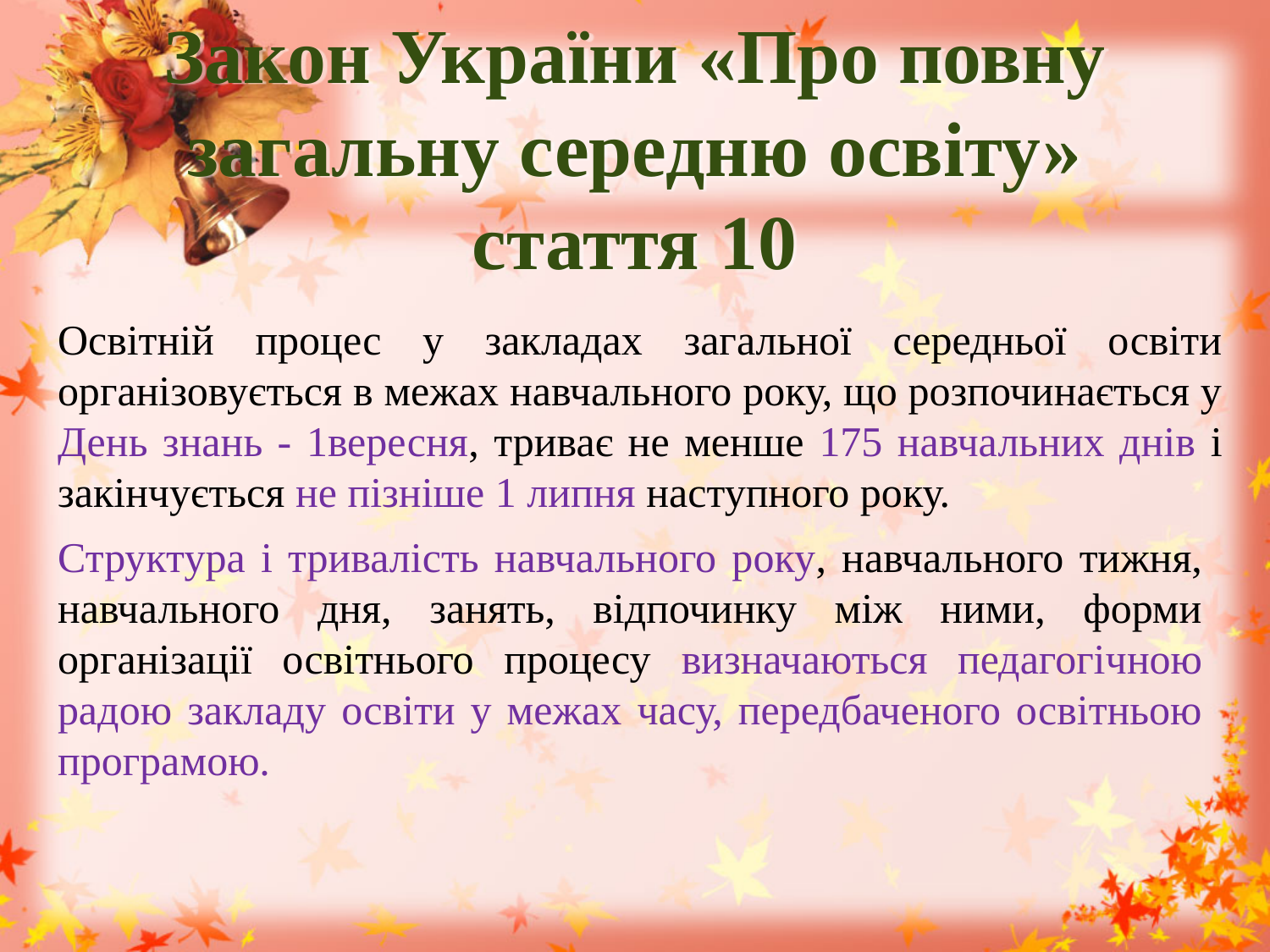

# Закон України «Про повну загальну середню освіту» стаття 10
Освітній процес у закладах загальної середньої освіти організовується в межах навчального року, що розпочинається у День знань - 1вересня, триває не менше 175 навчальних днів і закінчується не пізніше 1 липня наступного року.
Структура і тривалість навчального року, навчального тижня, навчального дня, занять, відпочинку між ними, форми організації освітнього процесу визначаються педагогічною радою закладу освіти у межах часу, передбаченого освітньою програмою.